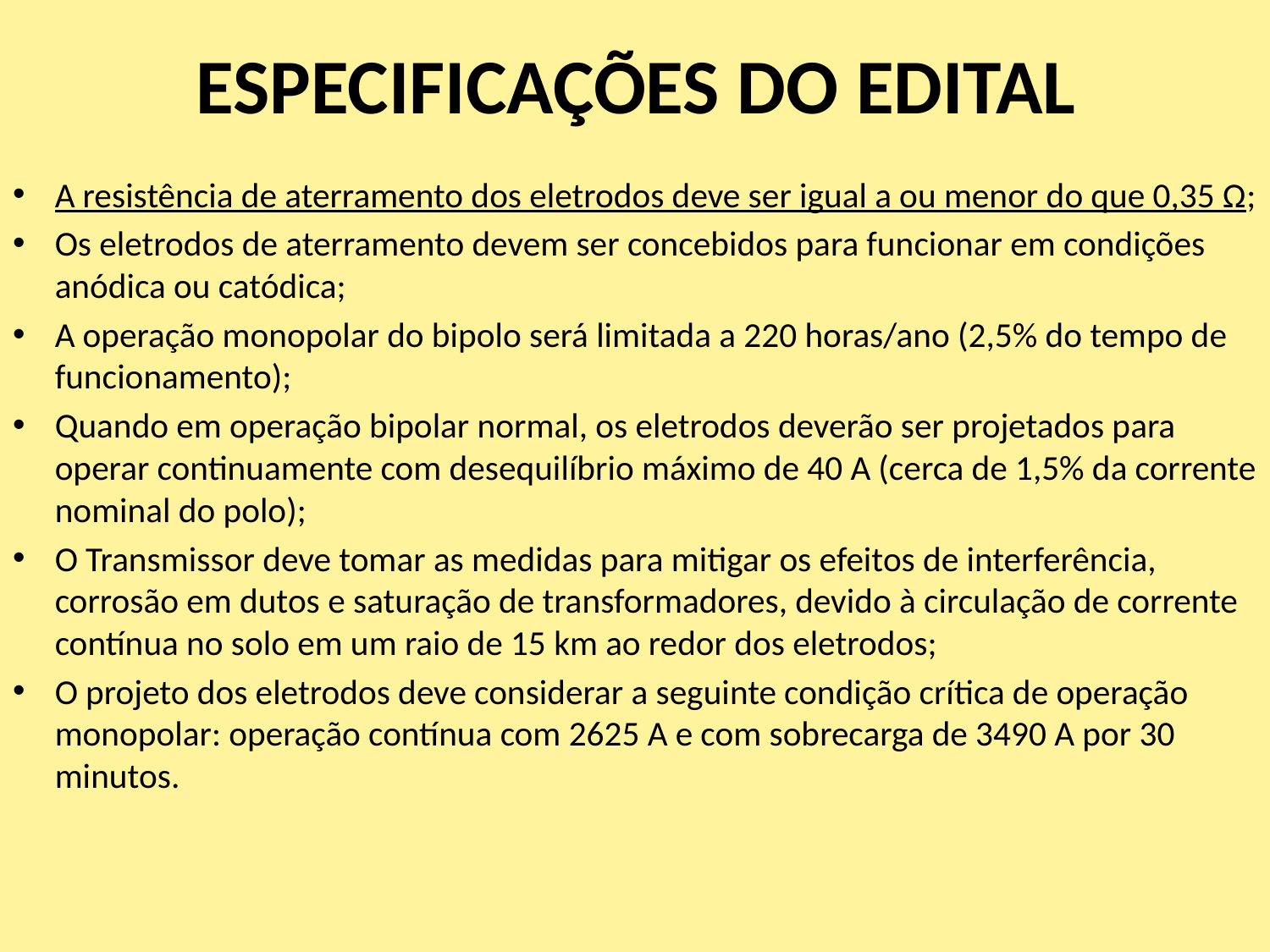

# ESPECIFICAÇÕES DO EDITAL
A resistência de aterramento dos eletrodos deve ser igual a ou menor do que 0,35 Ω;
Os eletrodos de aterramento devem ser concebidos para funcionar em condições anódica ou catódica;
A operação monopolar do bipolo será limitada a 220 horas/ano (2,5% do tempo de funcionamento);
Quando em operação bipolar normal, os eletrodos deverão ser projetados para operar continuamente com desequilíbrio máximo de 40 A (cerca de 1,5% da corrente nominal do polo);
O Transmissor deve tomar as medidas para mitigar os efeitos de interferência, corrosão em dutos e saturação de transformadores, devido à circulação de corrente contínua no solo em um raio de 15 km ao redor dos eletrodos;
O projeto dos eletrodos deve considerar a seguinte condição crítica de operação monopolar: operação contínua com 2625 A e com sobrecarga de 3490 A por 30 minutos.